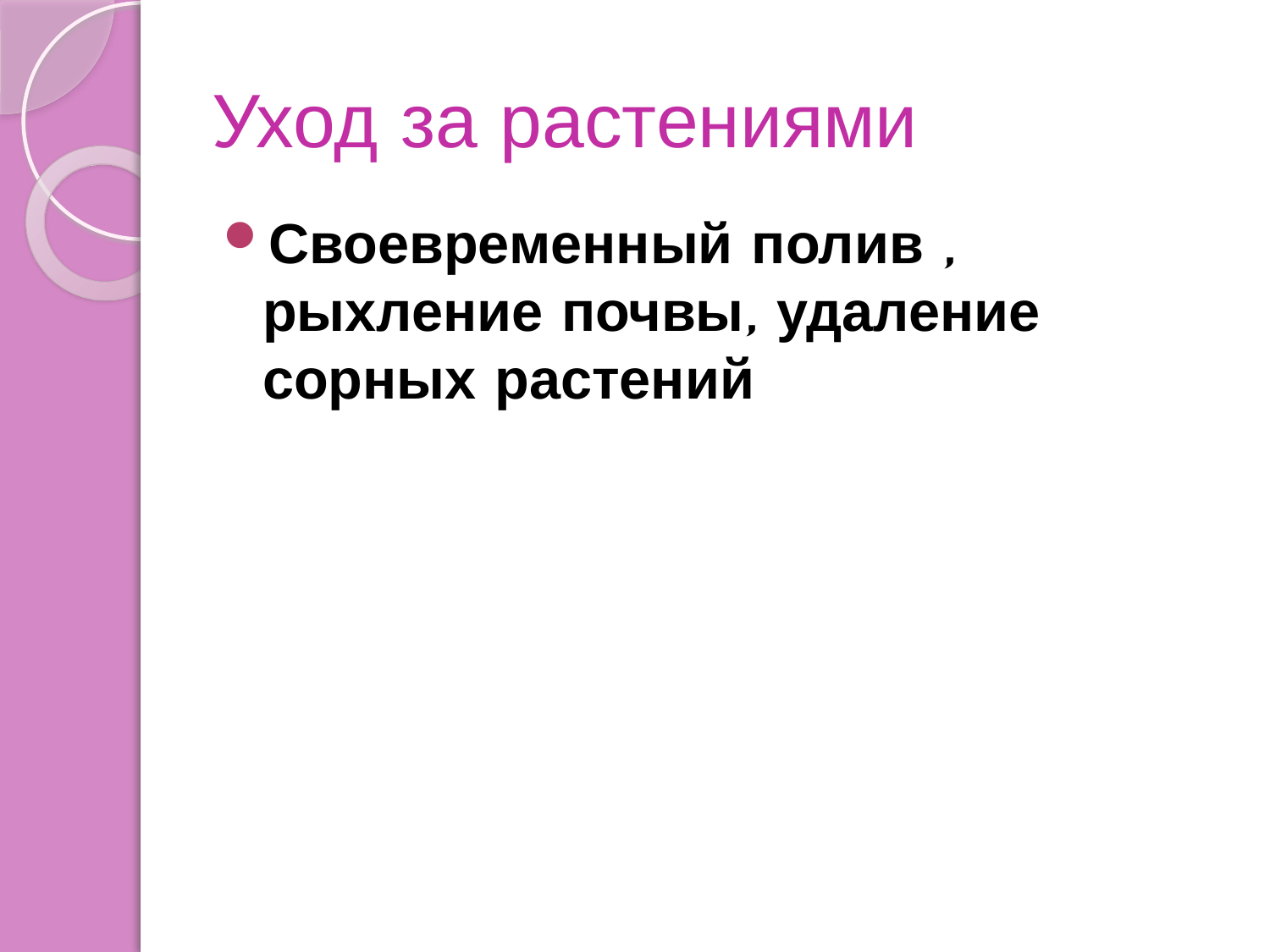

# Уход за растениями
Своевременный полив , рыхление почвы, удаление сорных растений